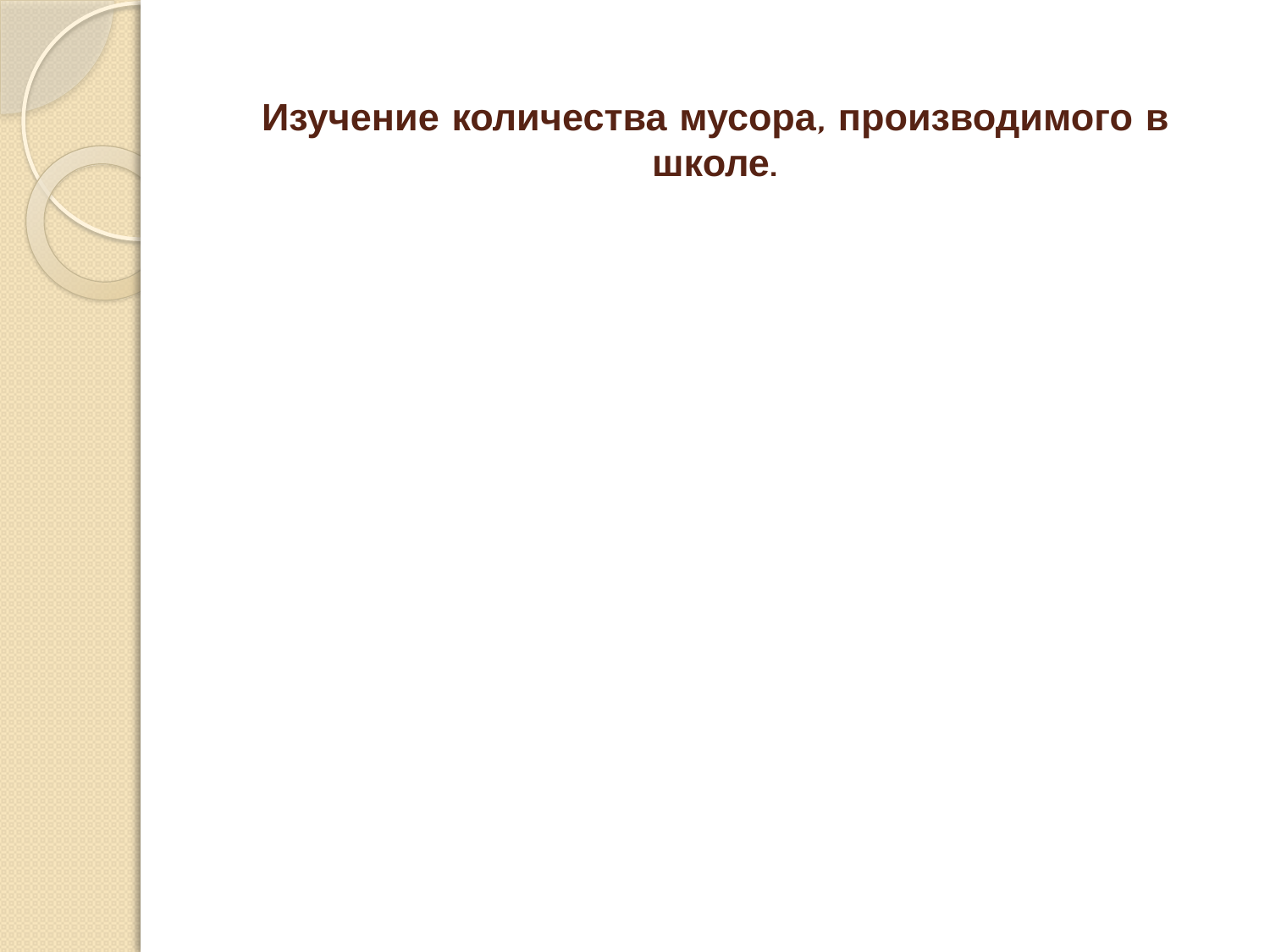

# Изучение количества мусора, производимого в школе.